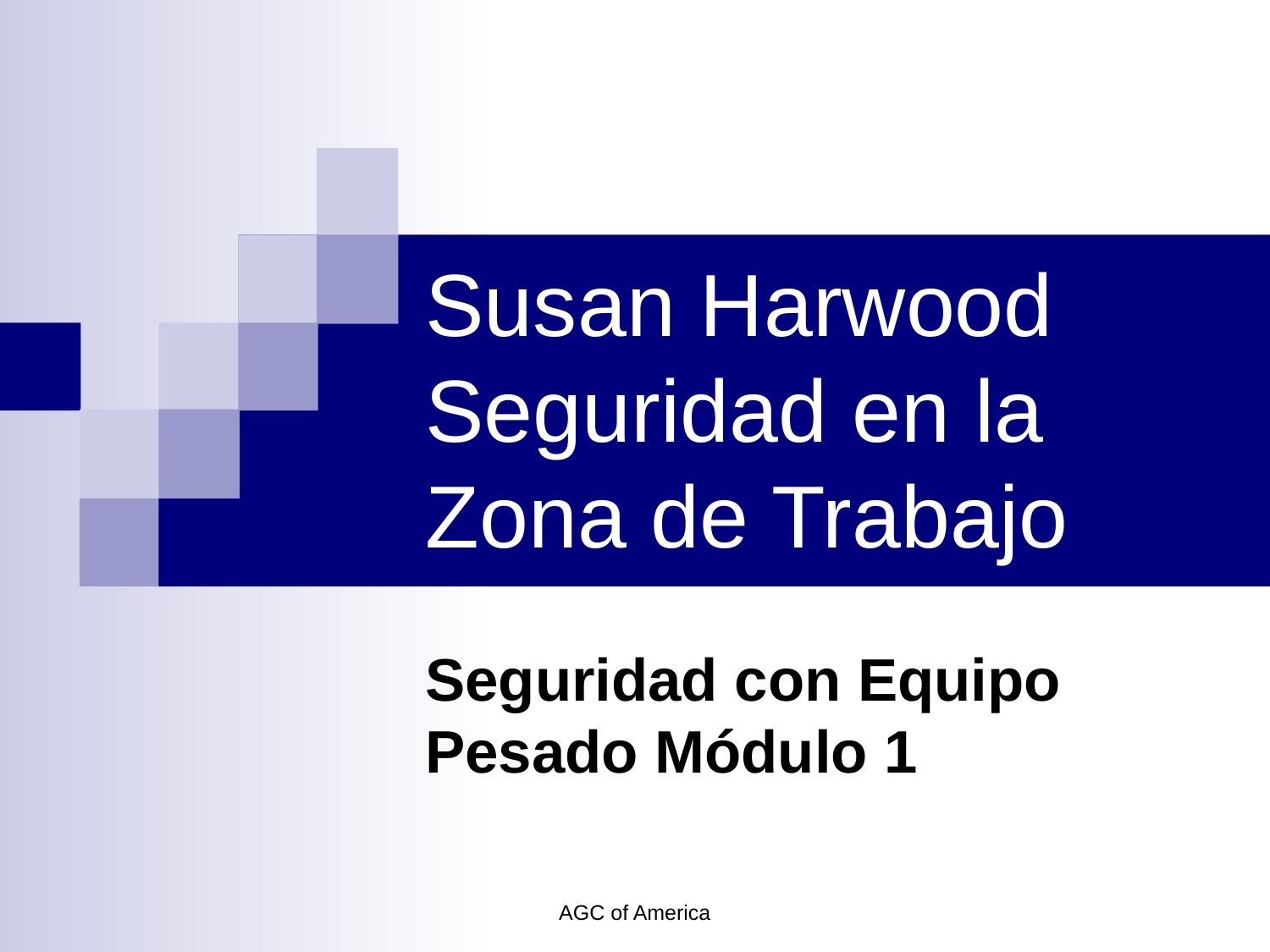

# Susan Harwood Seguridad en la Zona de Trabajo
Seguridad con Equipo Pesado Módulo 1

AGC of America